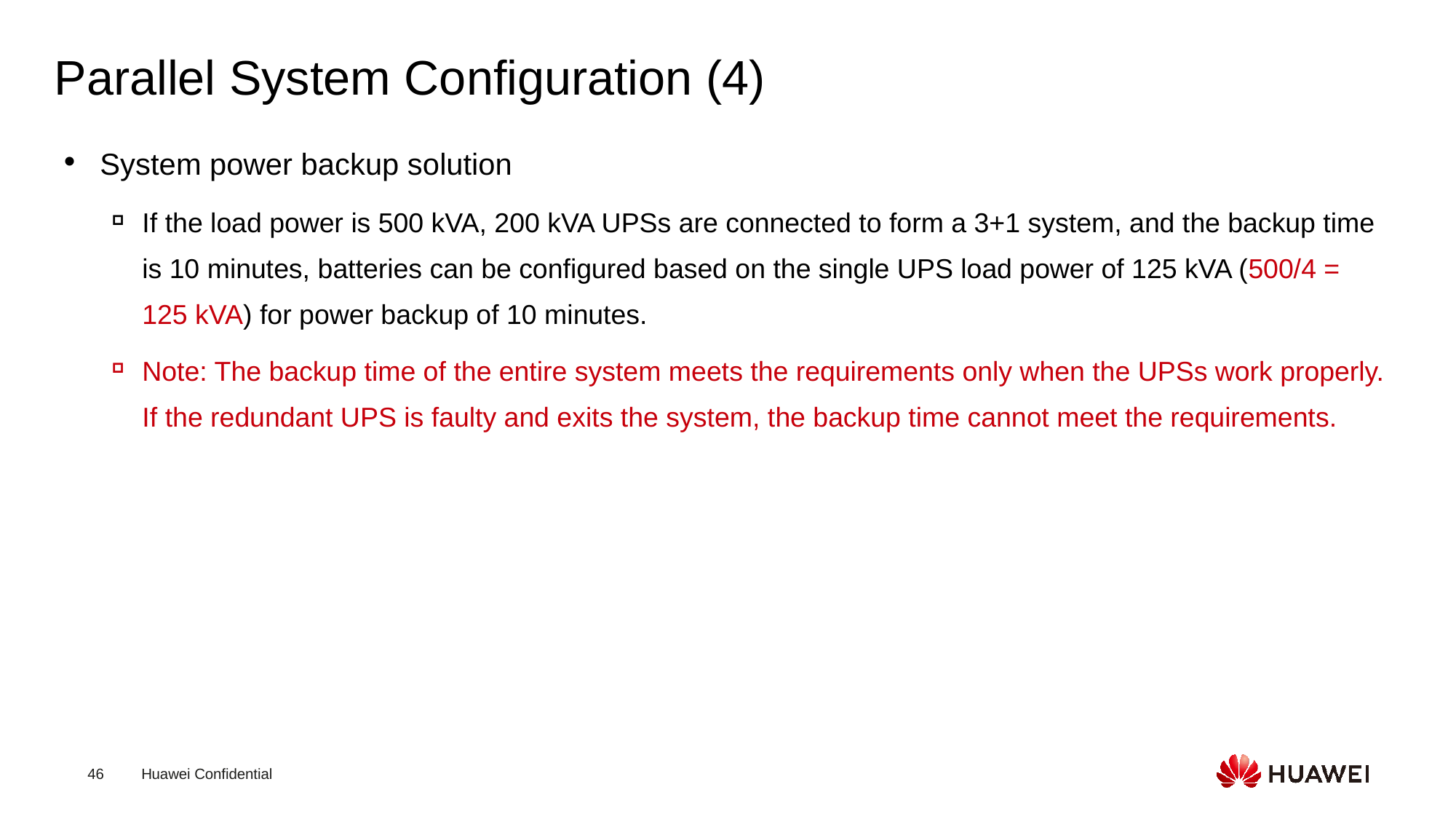

# Parallel System Configuration (4)
System power backup solution
If the load power is 500 kVA, 200 kVA UPSs are connected to form a 3+1 system, and the backup time is 10 minutes, batteries can be configured based on the single UPS load power of 125 kVA (500/4 = 125 kVA) for power backup of 10 minutes.
Note: The backup time of the entire system meets the requirements only when the UPSs work properly. If the redundant UPS is faulty and exits the system, the backup time cannot meet the requirements.